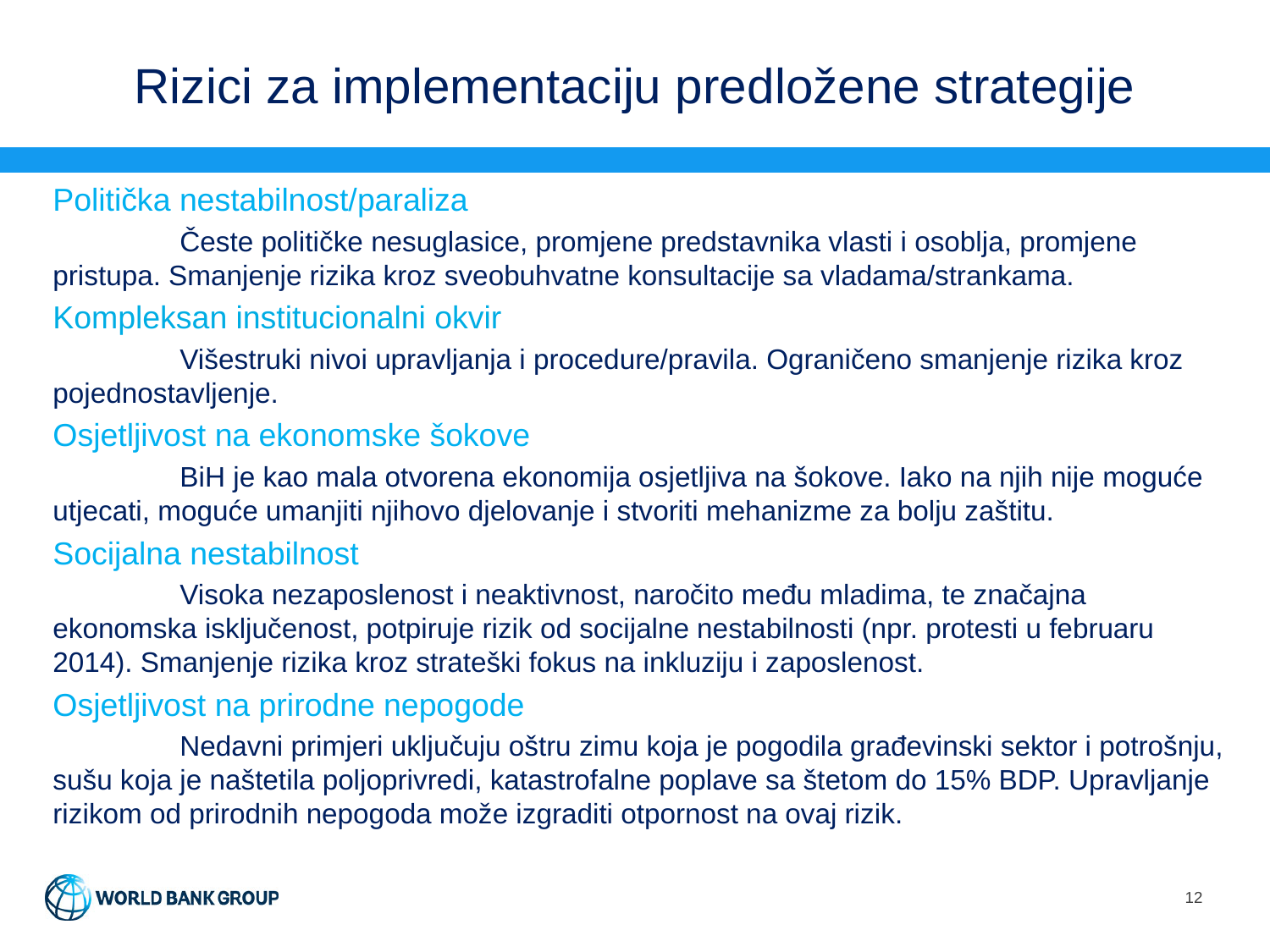

# Rizici za implementaciju predložene strategije
Politička nestabilnost/paraliza
	Česte političke nesuglasice, promjene predstavnika vlasti i osoblja, promjene pristupa. Smanjenje rizika kroz sveobuhvatne konsultacije sa vladama/strankama.
Kompleksan institucionalni okvir
	Višestruki nivoi upravljanja i procedure/pravila. Ograničeno smanjenje rizika kroz pojednostavljenje.
Osjetljivost na ekonomske šokove
	BiH je kao mala otvorena ekonomija osjetljiva na šokove. Iako na njih nije moguće utjecati, moguće umanjiti njihovo djelovanje i stvoriti mehanizme za bolju zaštitu.
Socijalna nestabilnost
	Visoka nezaposlenost i neaktivnost, naročito među mladima, te značajna ekonomska isključenost, potpiruje rizik od socijalne nestabilnosti (npr. protesti u februaru 2014). Smanjenje rizika kroz strateški fokus na inkluziju i zaposlenost.
Osjetljivost na prirodne nepogode
	Nedavni primjeri uključuju oštru zimu koja je pogodila građevinski sektor i potrošnju, sušu koja je naštetila poljoprivredi, katastrofalne poplave sa štetom do 15% BDP. Upravljanje rizikom od prirodnih nepogoda može izgraditi otpornost na ovaj rizik.
12